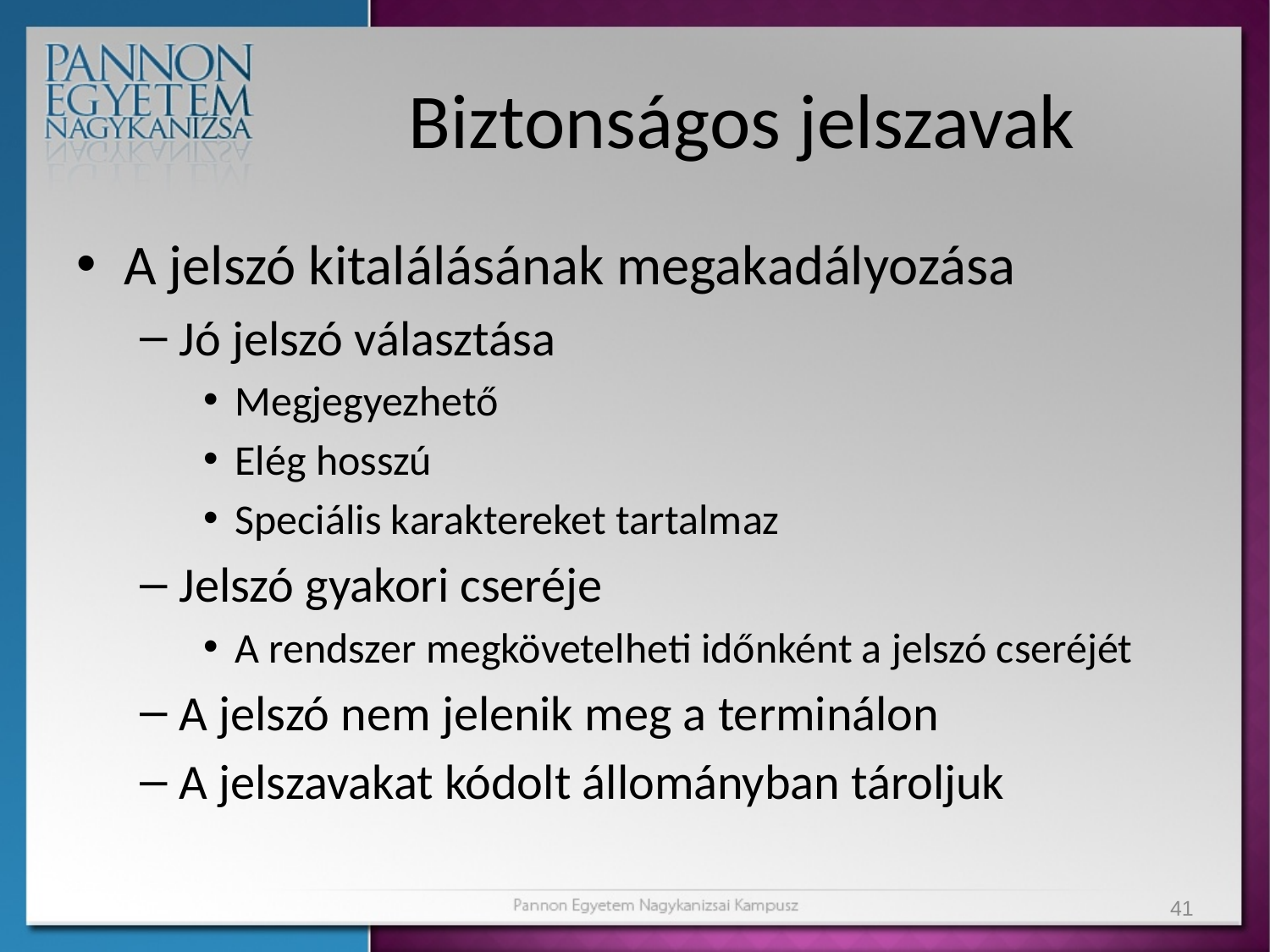

# Biztonságos jelszavak
A jelszó kitalálásának megakadályozása
Jó jelszó választása
Megjegyezhető
Elég hosszú
Speciális karaktereket tartalmaz
Jelszó gyakori cseréje
A rendszer megkövetelheti időnként a jelszó cseréjét
A jelszó nem jelenik meg a terminálon
A jelszavakat kódolt állományban tároljuk
41